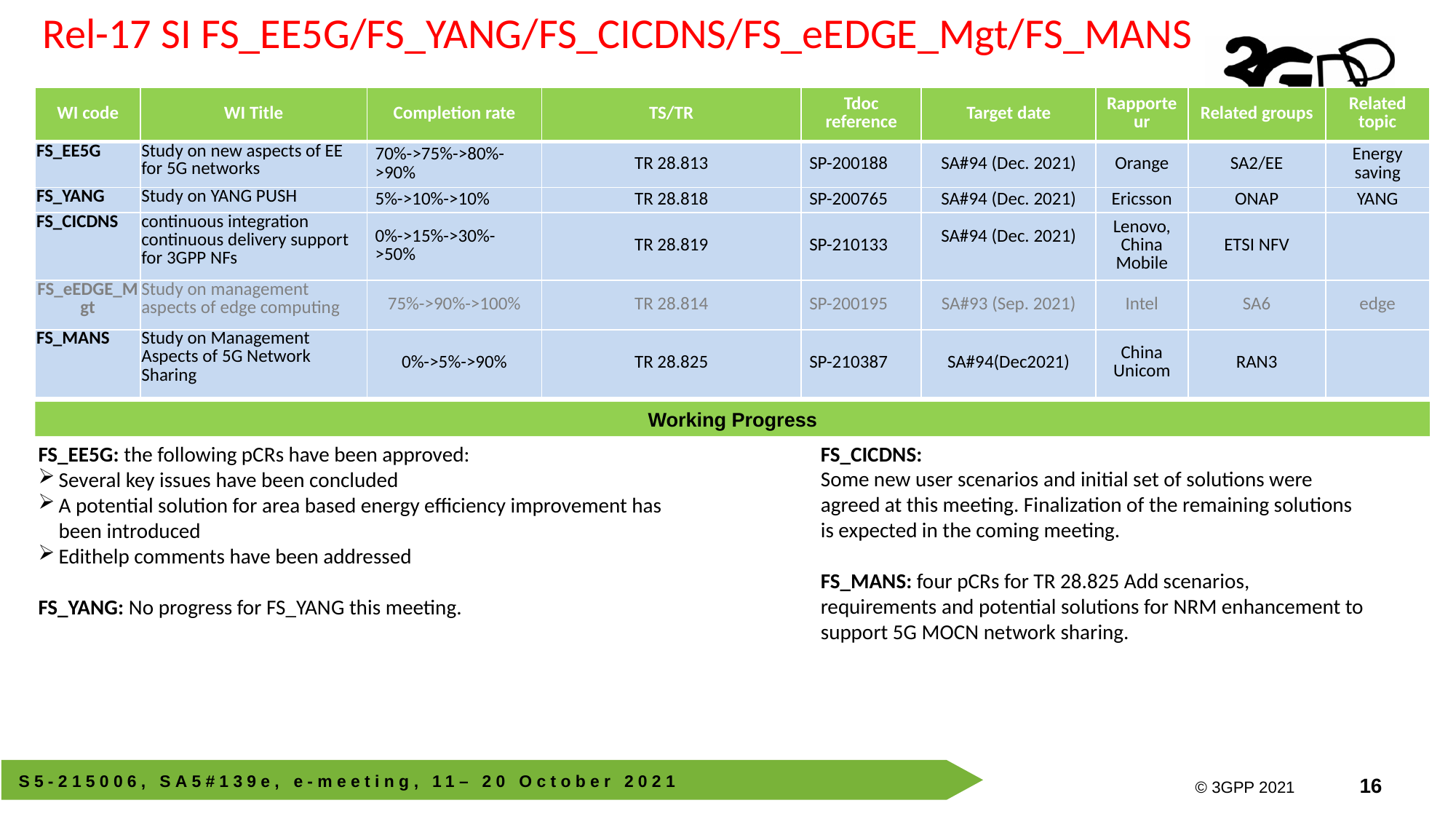

Rel-17 SI FS_EE5G/FS_YANG/FS_CICDNS/FS_eEDGE_Mgt/FS_MANS

| WI code | WI Title | Completion rate | TS/TR | Tdoc reference | Target date | Rapporteur | Related groups | Related topic |
| --- | --- | --- | --- | --- | --- | --- | --- | --- |
| FS\_EE5G | Study on new aspects of EE for 5G networks | 70%->75%->80%->90% | TR 28.813 | SP-200188 | SA#94 (Dec. 2021) | Orange | SA2/EE | Energy saving |
| FS\_YANG | Study on YANG PUSH | 5%->10%->10% | TR 28.818 | SP-200765 | SA#94 (Dec. 2021) | Ericsson | ONAP | YANG |
| FS\_CICDNS | continuous integration continuous delivery support for 3GPP NFs | 0%->15%->30%->50% | TR 28.819 | SP-210133 | SA#94 (Dec. 2021) | Lenovo, China Mobile | ETSI NFV |  |
| FS\_eEDGE\_Mgt | Study on management aspects of edge computing | 75%->90%->100% | TR 28.814 | SP-200195 | SA#93 (Sep. 2021) | Intel | SA6 | edge |
| FS\_MANS | Study on Management Aspects of 5G Network Sharing | 0%->5%->90% | TR 28.825 | SP-210387 | SA#94(Dec2021) | China Unicom | RAN3 |  |
Working Progress

FS_CICDNS:
Some new user scenarios and initial set of solutions were agreed at this meeting. Finalization of the remaining solutions is expected in the coming meeting.

FS_MANS: four pCRs for TR 28.825 Add scenarios, requirements and potential solutions for NRM enhancement to support 5G MOCN network sharing.
FS_EE5G: the following pCRs have been approved:
Several key issues have been concluded
A potential solution for area based energy efficiency improvement has been introduced
Edithelp comments have been addressed

FS_YANG: No progress for FS_YANG this meeting.